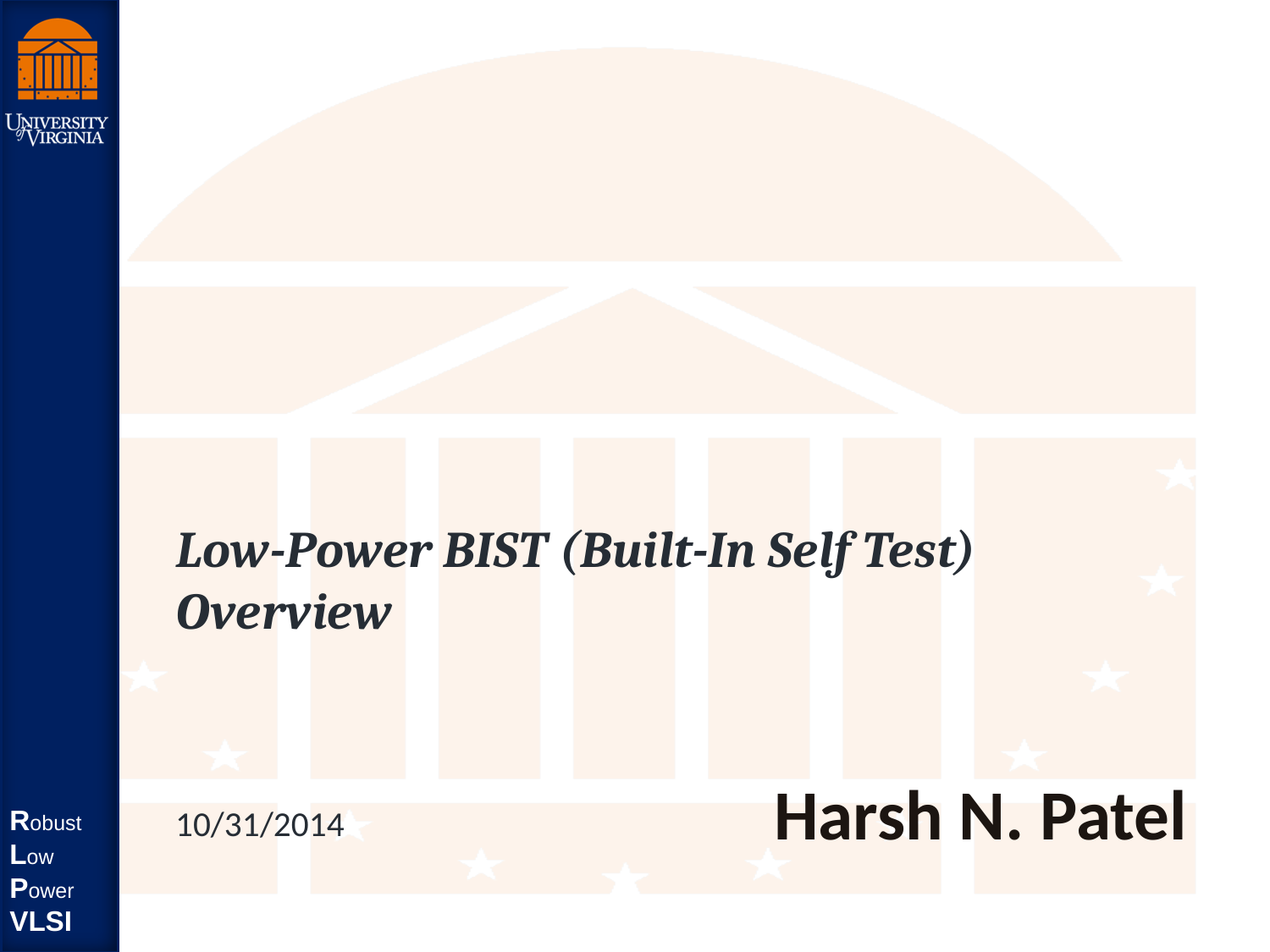

# Low-Power BIST (Built-In Self Test) Overview 10/31/2014
Harsh N. Patel